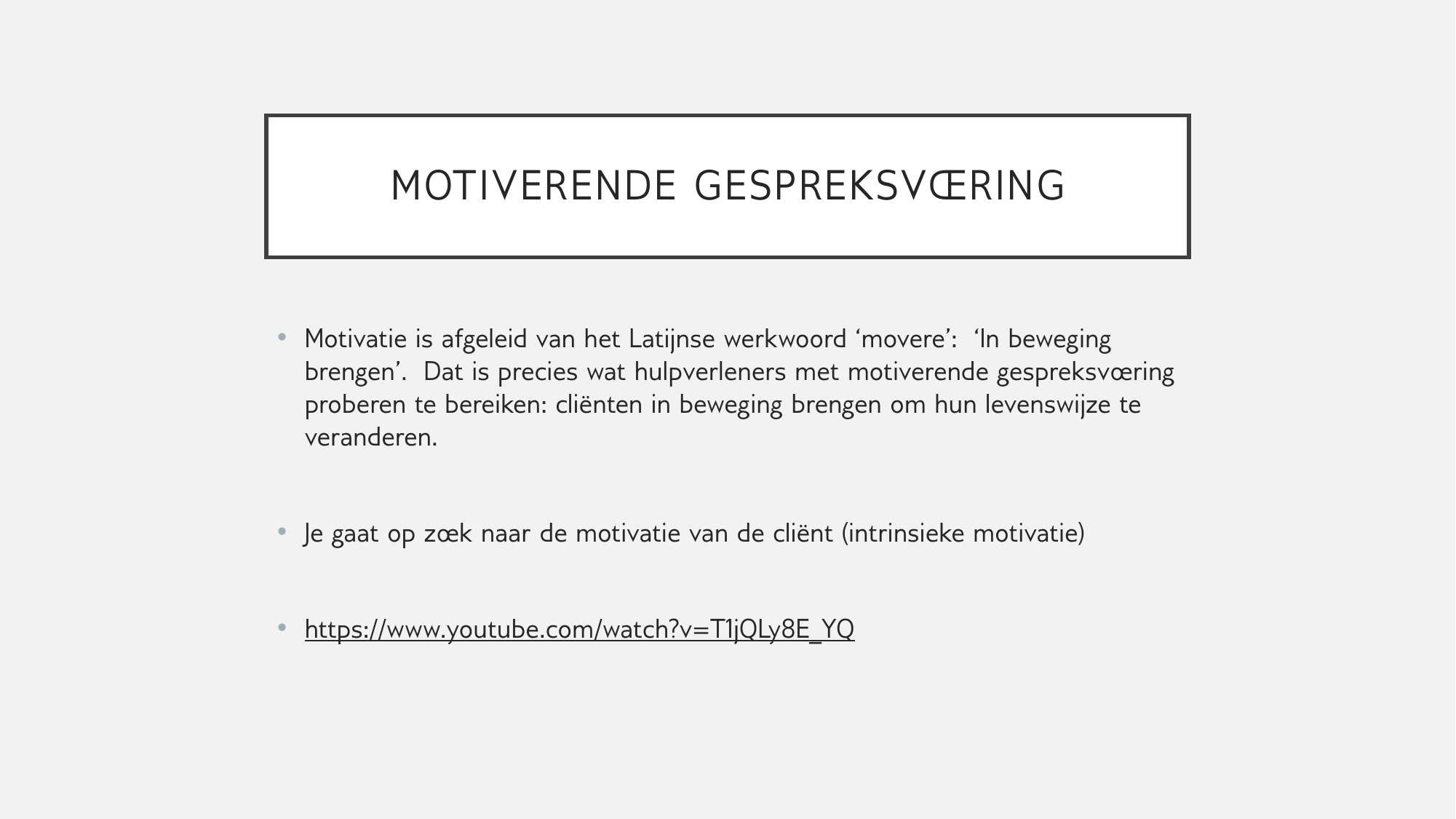

# Motiverende gespreksvoering
Motivatie is afgeleid van het Latijnse werkwoord ‘movere’:  ‘In beweging brengen’.  Dat is precies wat hulpverleners met motiverende gespreksvoering proberen te bereiken: cliënten in beweging brengen om hun levenswijze te veranderen.

Je gaat op zoek naar de motivatie van de cliënt (intrinsieke motivatie)

https://www.youtube.com/watch?v=T1jQLy8E_YQ